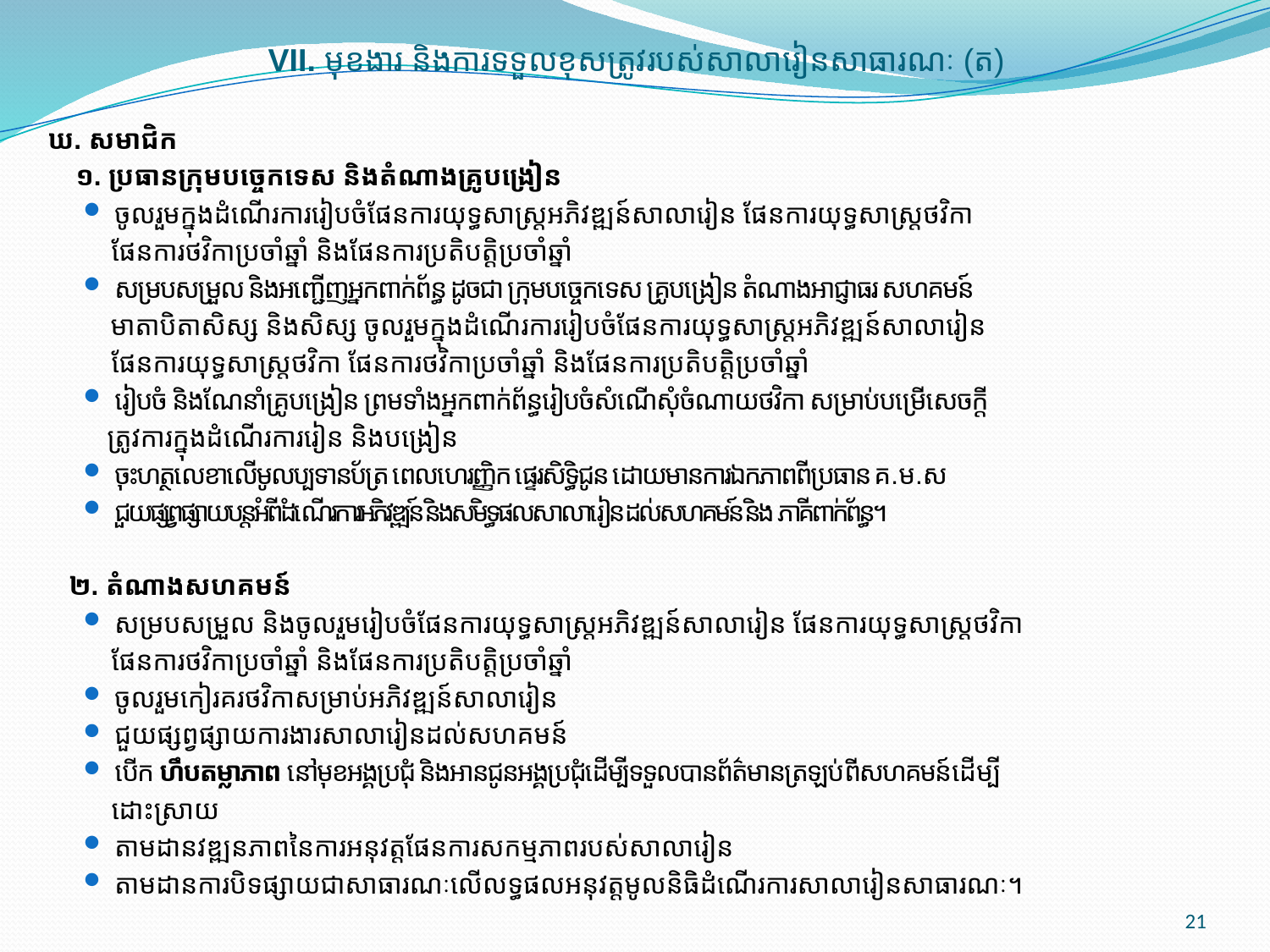

# VII. មុខងារ និងការទទួលខុសត្រូវរបស់សាលារៀនសាធារណៈ (ត)
  ឃ. សមាជិក
      ១. ប្រធានក្រុមបច្ចេកទេស និងតំណាងគ្រូបង្រៀន
ចូលរួមក្នុងដំណើរការរៀបចំផែនការយុទ្ធសាស្ត្រអភិវឌ្ឍន៍សាលារៀន ផែនការយុទ្ធសាស្ត្រថវិកា
    ផែនការថវិកាប្រចាំឆ្នាំ និងផែនការប្រតិបត្តិប្រចាំឆ្នាំ
សម្របសម្រួល និងអញ្ជើញអ្នកពាក់ព័ន្ធ ដូចជា ក្រុមបច្ចេកទេស គ្រូបង្រៀន តំណាងអាជ្ញាធរ សហគមន៍
     មាតាបិតាសិស្ស និងសិស្ស ចូលរួមក្នុងដំណើរការរៀបចំផែនការយុទ្ធសាស្ត្រអភិវឌ្ឍន៍សាលារៀន
    ផែនការយុទ្ធសាស្ត្រថវិកា ផែនការថវិកាប្រចាំឆ្នាំ និងផែនការប្រតិបត្តិប្រចាំឆ្នាំ
រៀបចំ និងណែនាំគ្រូបង្រៀន ព្រមទាំងអ្នកពាក់ព័ន្ធរៀបចំសំណើសុំចំណាយថវិកា សម្រាប់បម្រើសេចក្តី
    ត្រូវការក្នុងដំណើរការរៀន និងបង្រៀន
ចុះហត្ថលេខាលើមូលប្បទានប័ត្រ ពេលហេរញ្ញិក ផ្ទេរសិទ្ធិជូន ដោយមានការឯកភាពពីប្រធាន គ.ម.ស
ជួយផ្សព្វផ្សាយបន្តអំពីដំណើរការអភិវឌ្ឍន៍ និងសមិទ្ធផលសាលារៀន ដល់សហគមន៍ និង  ភាគីពាក់ព័ន្ធ។

​     ២. តំណាងសហគមន៍
សម្របសម្រួល និងចូលរួមរៀបចំផែនការយុទ្ធសាស្ត្រអភិវឌ្ឍន៍សាលារៀន ផែនការយុទ្ធសាស្ត្រ​ថវិកា
    ផែនការថវិកាប្រចាំឆ្នាំ និងផែនការប្រតិបត្តិប្រចាំឆ្នាំ
ចូលរួមកៀរគរថវិកាសម្រាប់អភិវឌ្ឍន៍សាលារៀន
ជួយផ្សព្វផ្សាយការងារសាលារៀនដល់សហគមន៍
បើក ហឹបតម្លាភាព នៅមុខអង្គប្រជុំ និងអានជូនអង្គប្រជុំដើម្បីទទួលបានព័ត៌មានត្រឡប់​ពីសហគមន៍ដើម្បី
    ដោះស្រាយ
តាមដានវឌ្ឍនភាពនៃការអនុវត្តផែនការសកម្មភាពរបស់សាលារៀន
តាមដានការបិទផ្សាយជាសាធារណៈលើលទ្ធផលអនុវត្តមូលនិធិដំណើរការសាលារៀនសាធារណៈ។

21